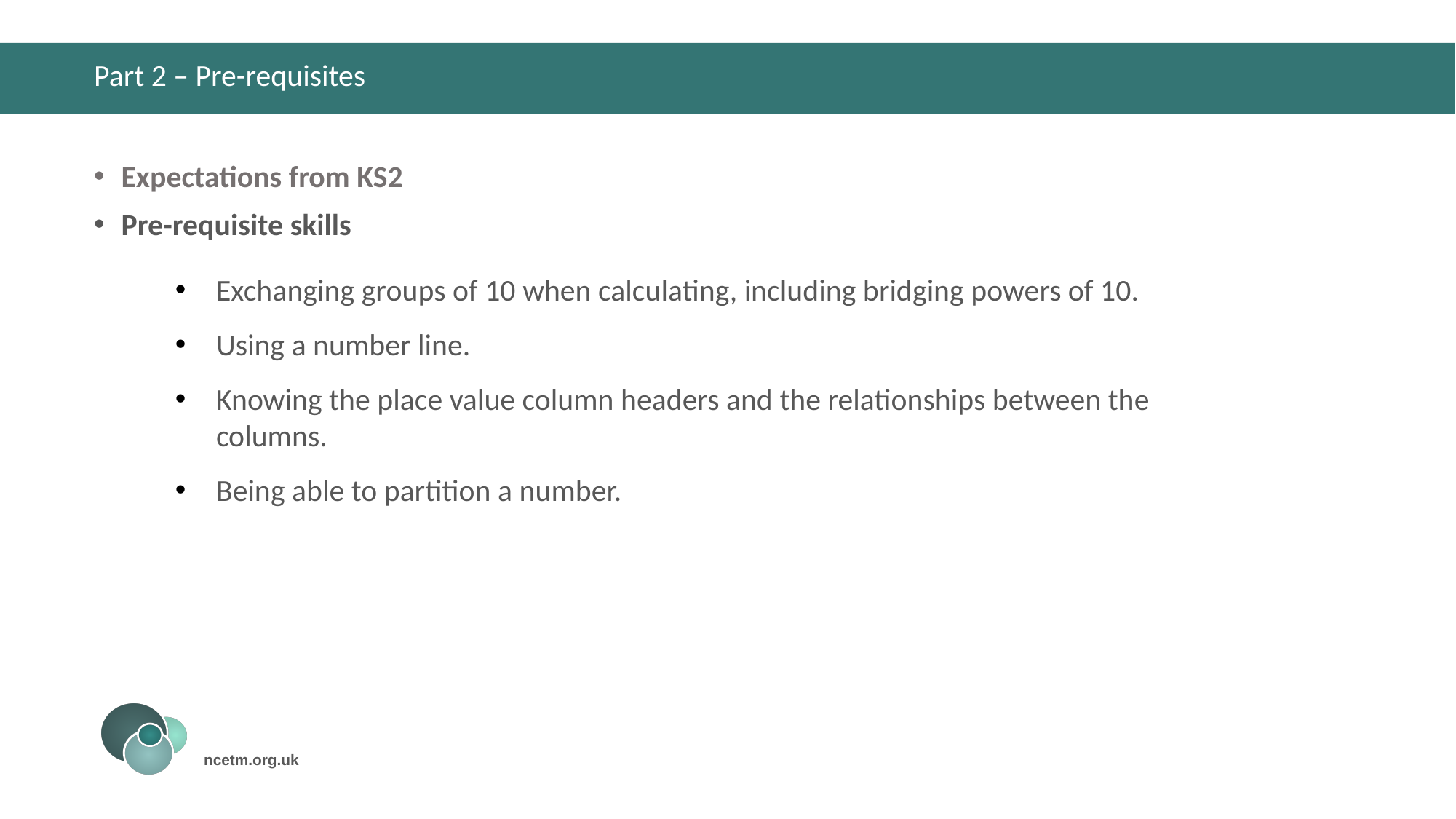

# Part 2 – Pre-requisites
Expectations from KS2
Pre-requisite skills

Exchanging groups of 10 when calculating, including bridging powers of 10.
Using a number line.
Knowing the place value column headers and the relationships between the columns.
Being able to partition a number.